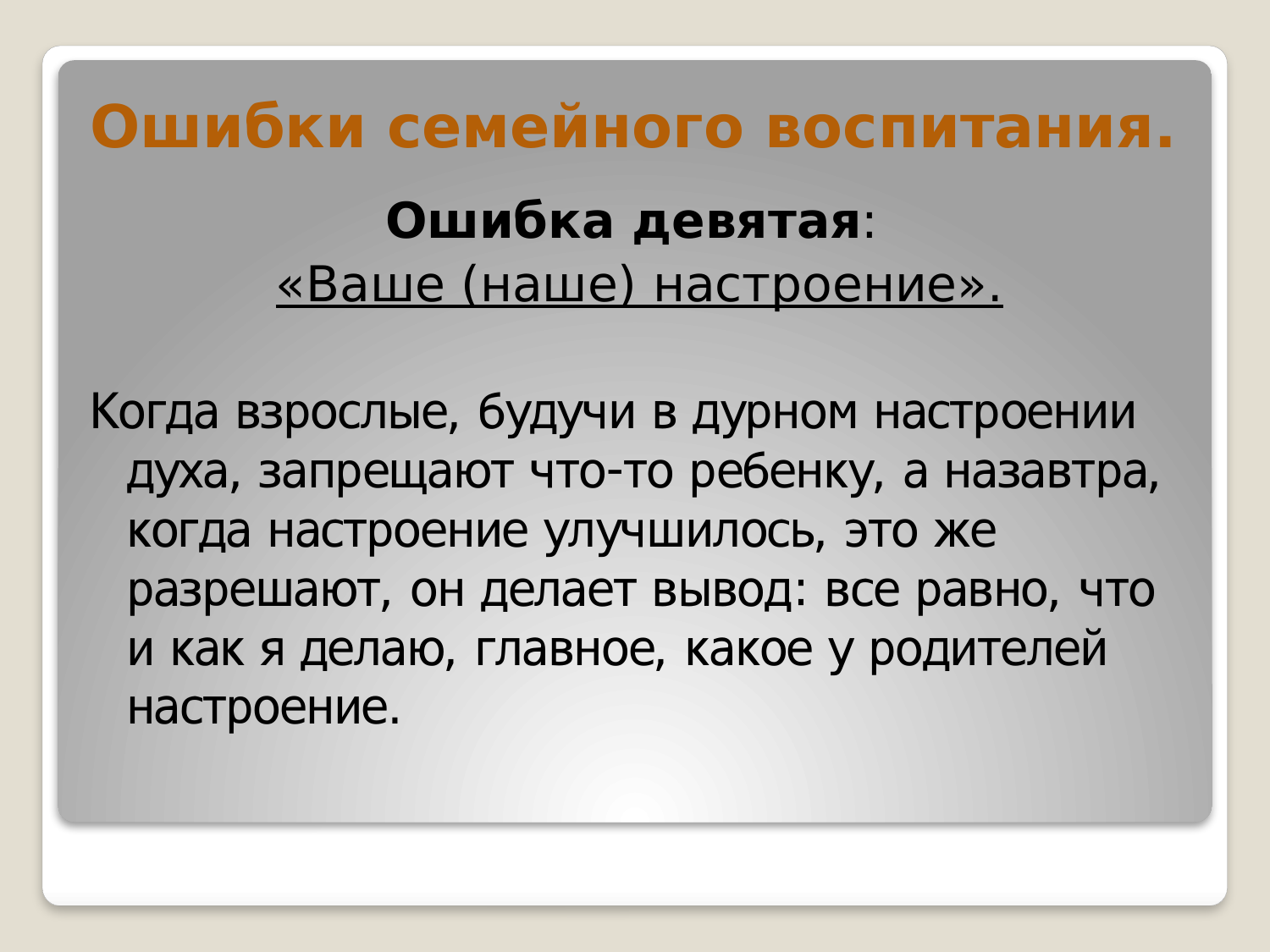

# Ошибки семейного воспитания.
Ошибка девятая:
«Ваше (наше) настроение».

Когда взрослые, будучи в дурном настроении духа, запрещают что-то ребенку, а назавтра, когда настроение улучшилось, это же разрешают, он делает вывод: все равно, что и как я делаю, главное, какое у родителей настроение.